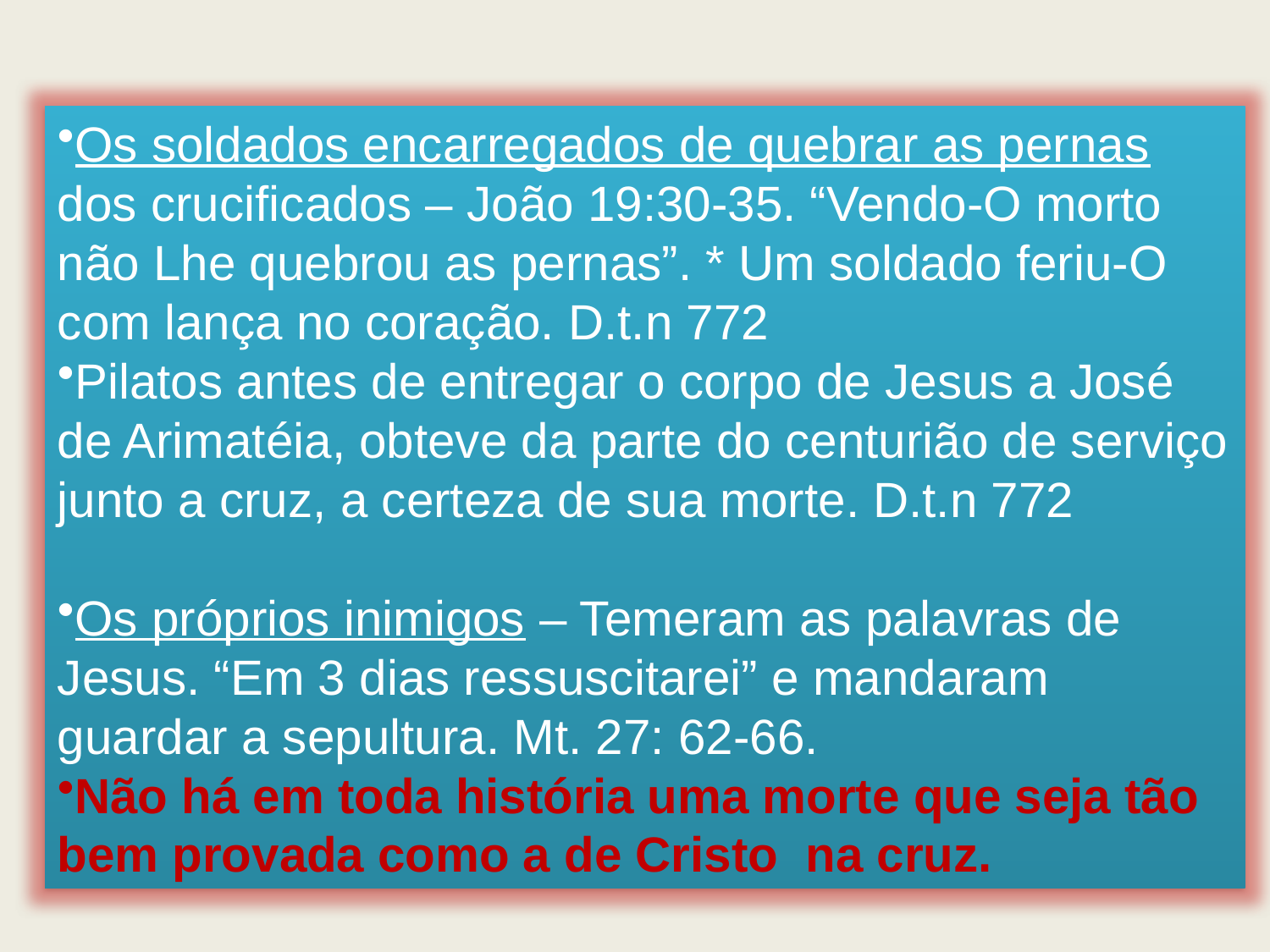

Os soldados encarregados de quebrar as pernas dos crucificados – João 19:30-35. “Vendo-O morto não Lhe quebrou as pernas”. * Um soldado feriu-O com lança no coração. D.t.n 772
Pilatos antes de entregar o corpo de Jesus a José de Arimatéia, obteve da parte do centurião de serviço junto a cruz, a certeza de sua morte. D.t.n 772

Os próprios inimigos – Temeram as palavras de Jesus. “Em 3 dias ressuscitarei” e mandaram guardar a sepultura. Mt. 27: 62-66.
Não há em toda história uma morte que seja tão bem provada como a de Cristo  na cruz.